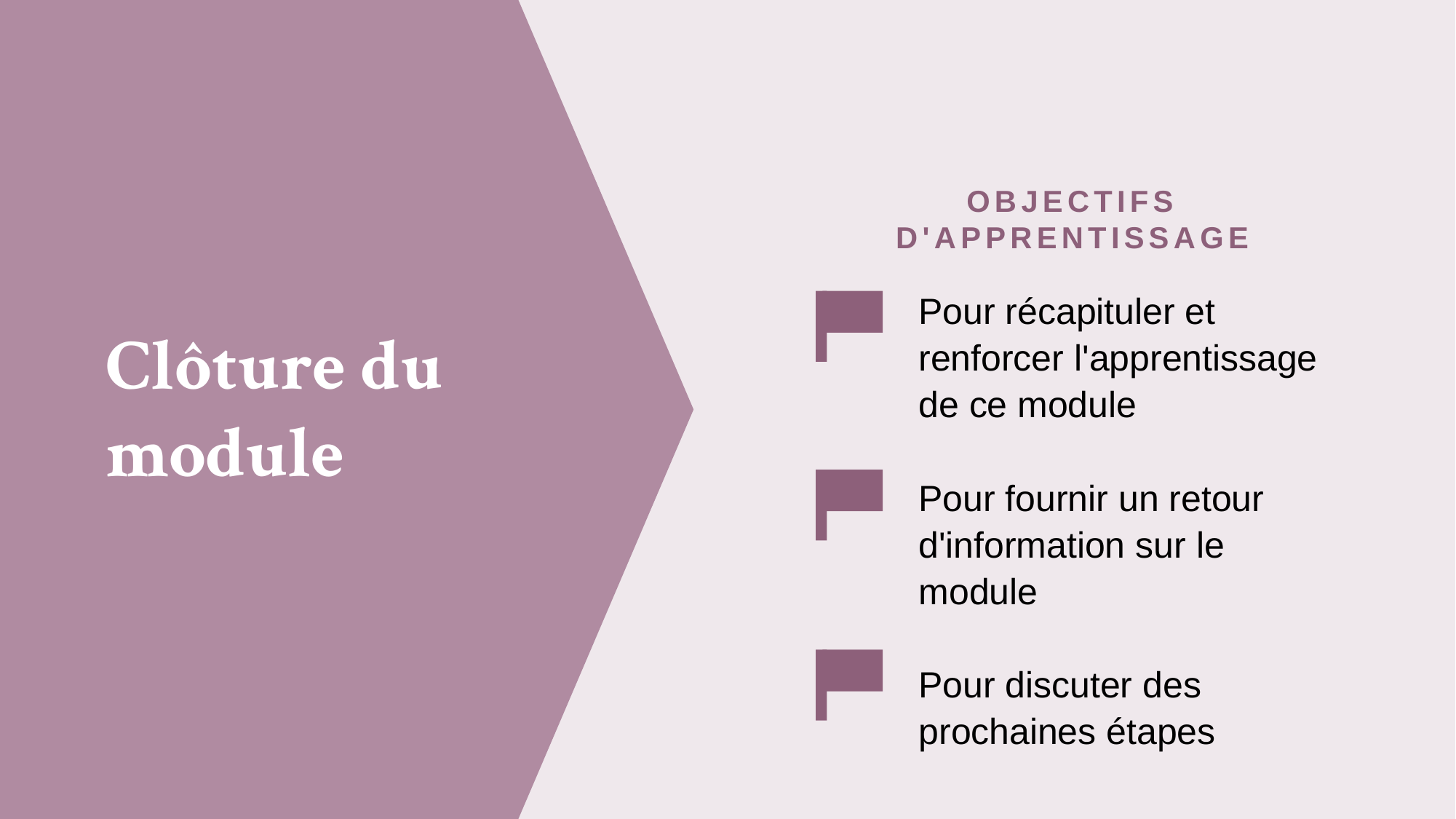

OBJECTIFS D'APPRENTISSAGE
Pour récapituler et renforcer l'apprentissage de ce module

Pour fournir un retour d'information sur le module

Pour discuter des prochaines étapes

# Clôture du module